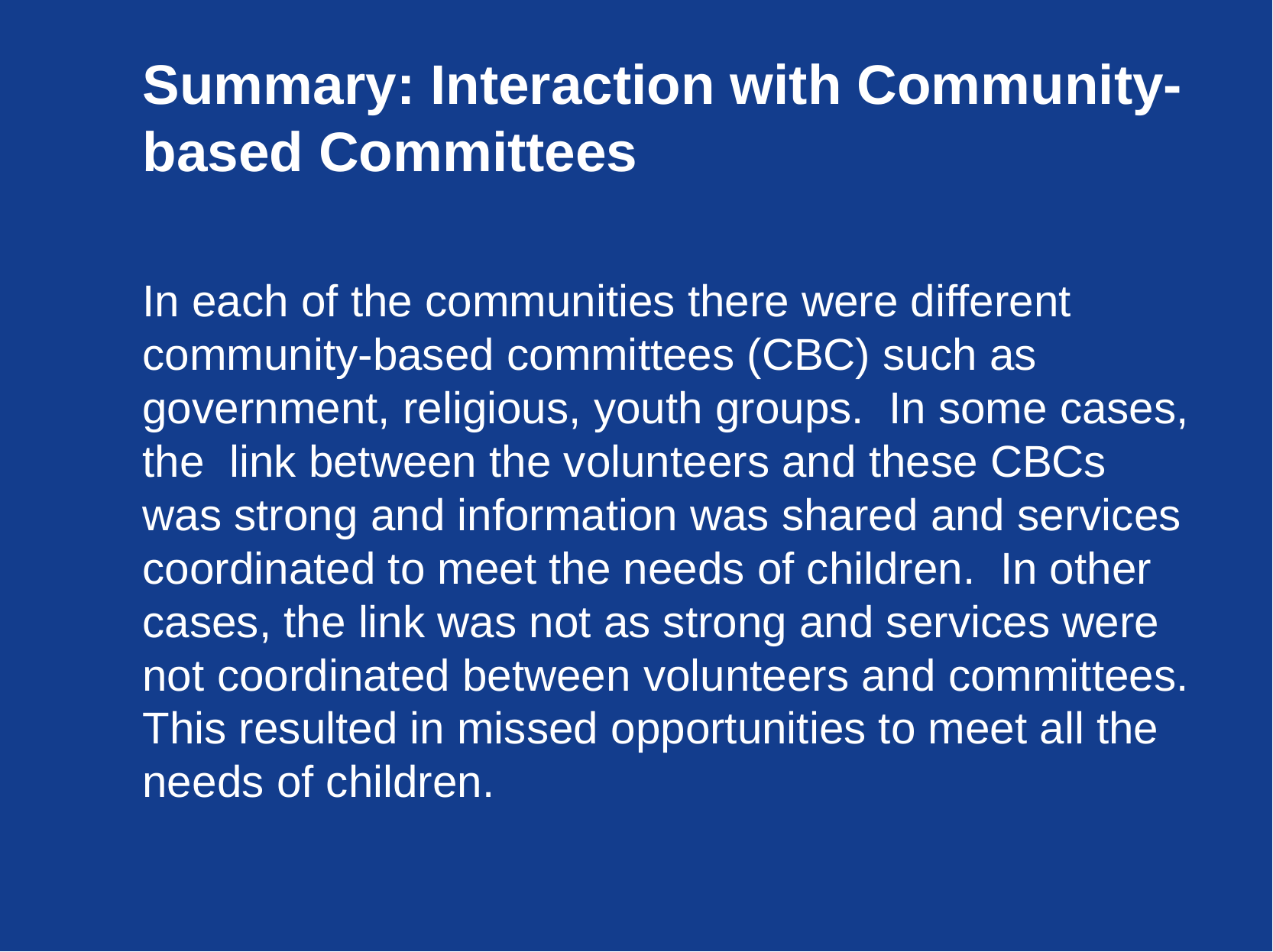

# Summary: Interaction with Community-based Committees
In each of the communities there were different community-based committees (CBC) such as government, religious, youth groups.  In some cases, the  link between the volunteers and these CBCs was strong and information was shared and services coordinated to meet the needs of children.  In other cases, the link was not as strong and services were not coordinated between volunteers and committees. This resulted in missed opportunities to meet all the needs of children.